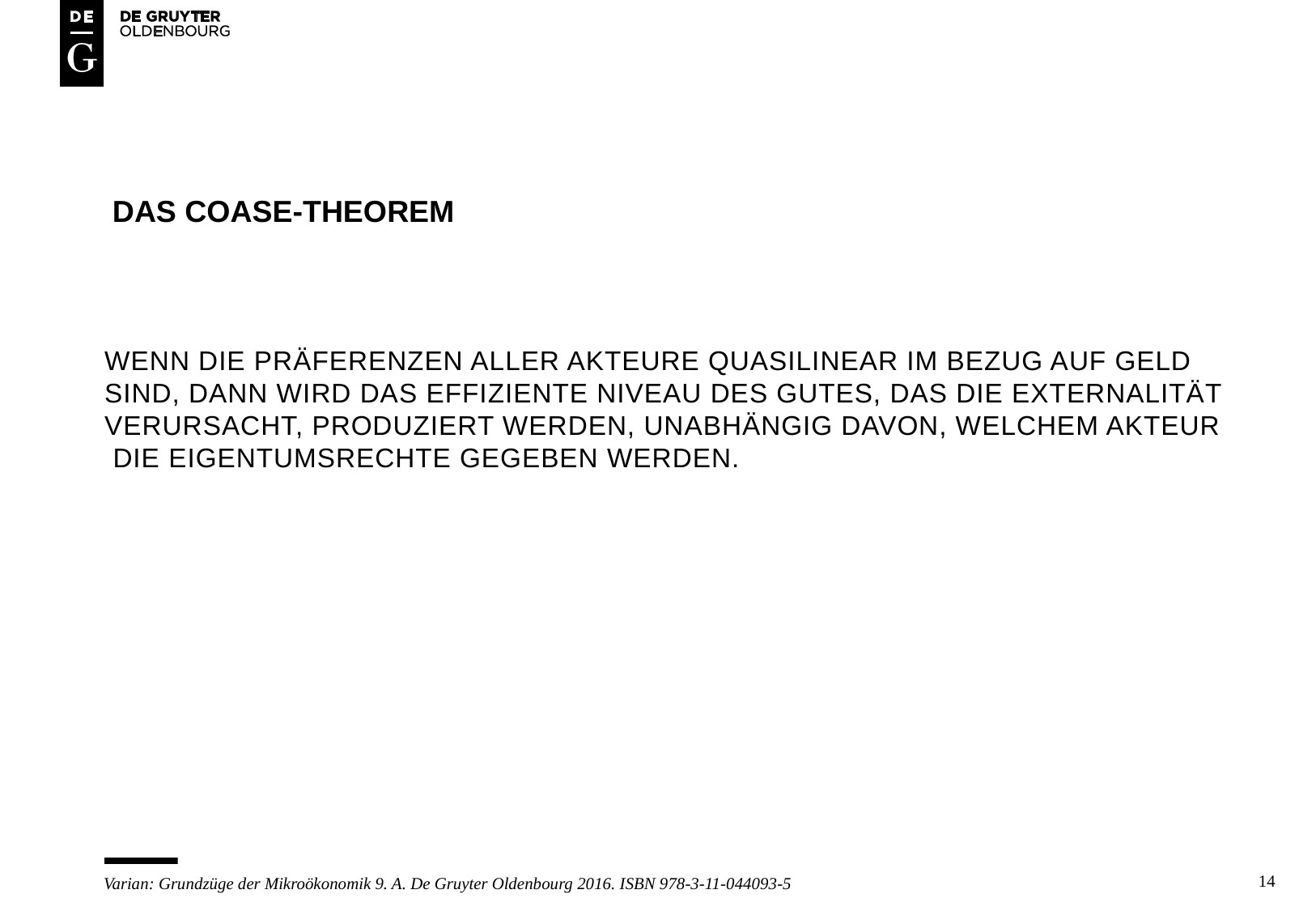

# Das coase-theorem

Wenn die präferenzen aller akteure quasilinear im Bezug auf geld
sind, dann wird das effiziente Niveau des Gutes, das die Externalität
verursacht, produziert werden, unabhängig davon, welchem akteur
 die eigentumsrechte gegeben werden.
14
Varian: Grundzüge der Mikroökonomik 9. A. De Gruyter Oldenbourg 2016. ISBN 978-3-11-044093-5